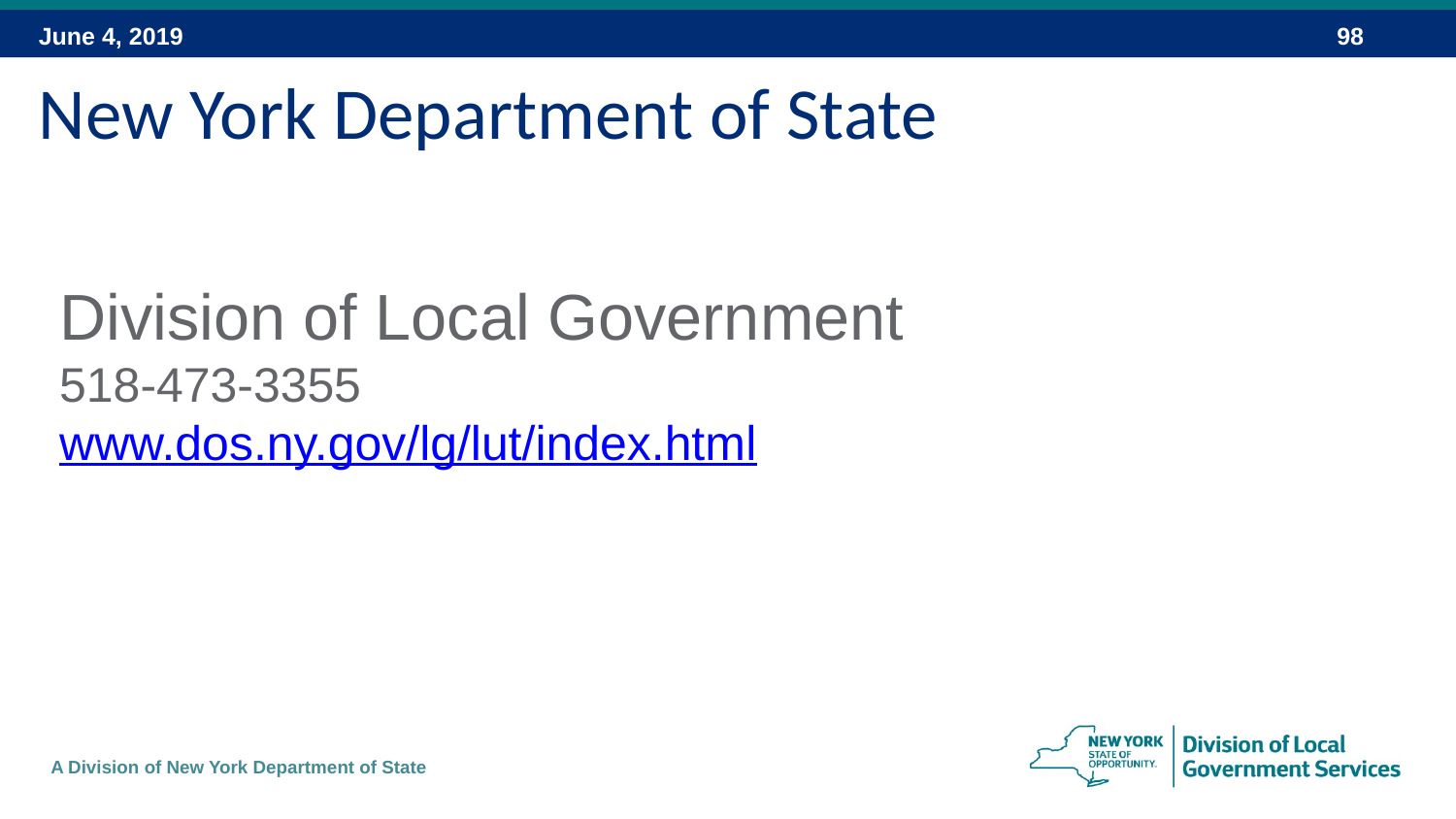

# New York Department of State

Division of Local Government
518-473-3355
www.dos.ny.gov/lg/lut/index.html